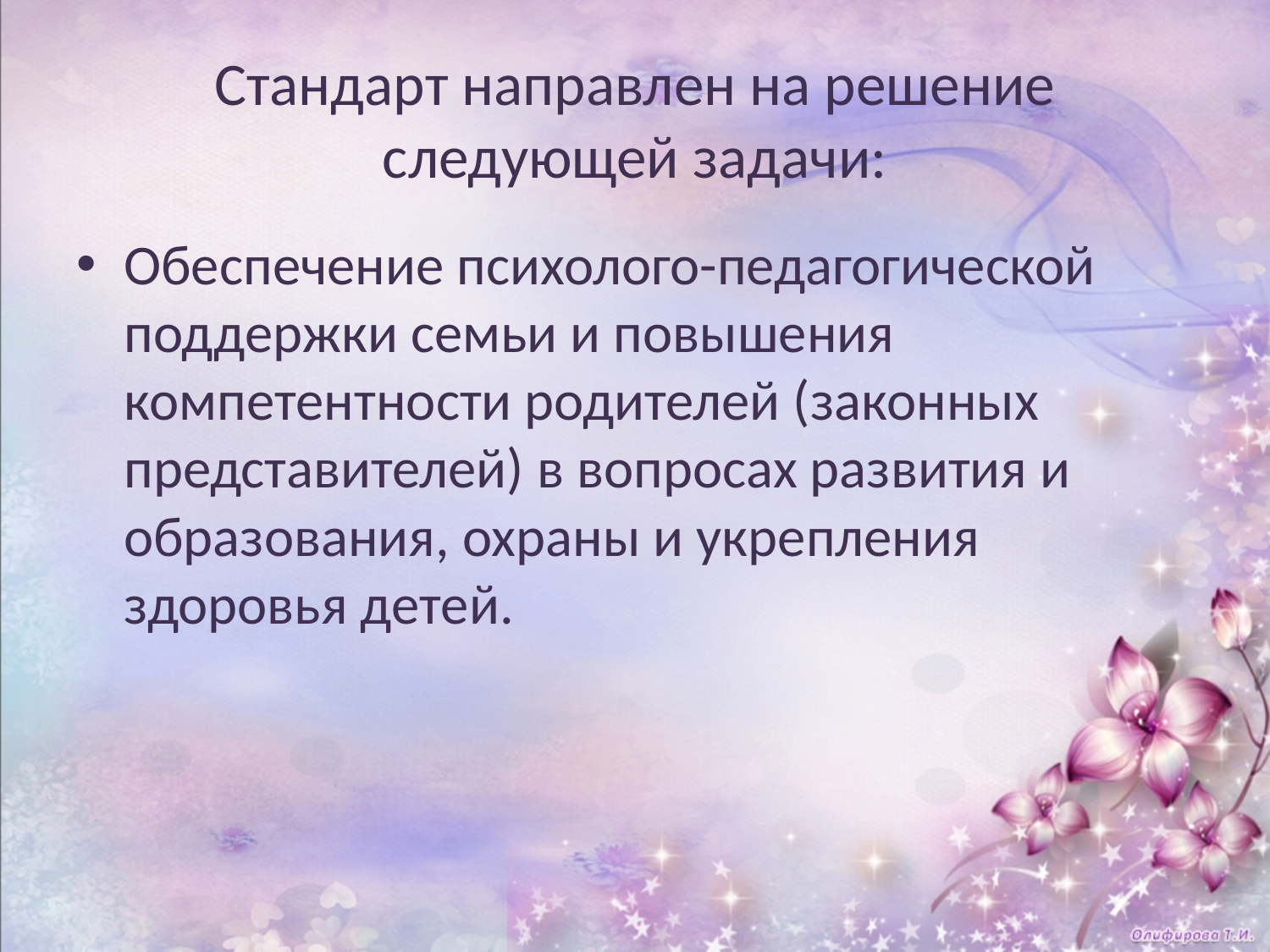

# Стандарт направлен на решение следующей задачи:
Обеспечение психолого-педагогической поддержки семьи и повышения компетентности родителей (законных представителей) в вопросах развития и образования, охраны и укрепления здоровья детей.